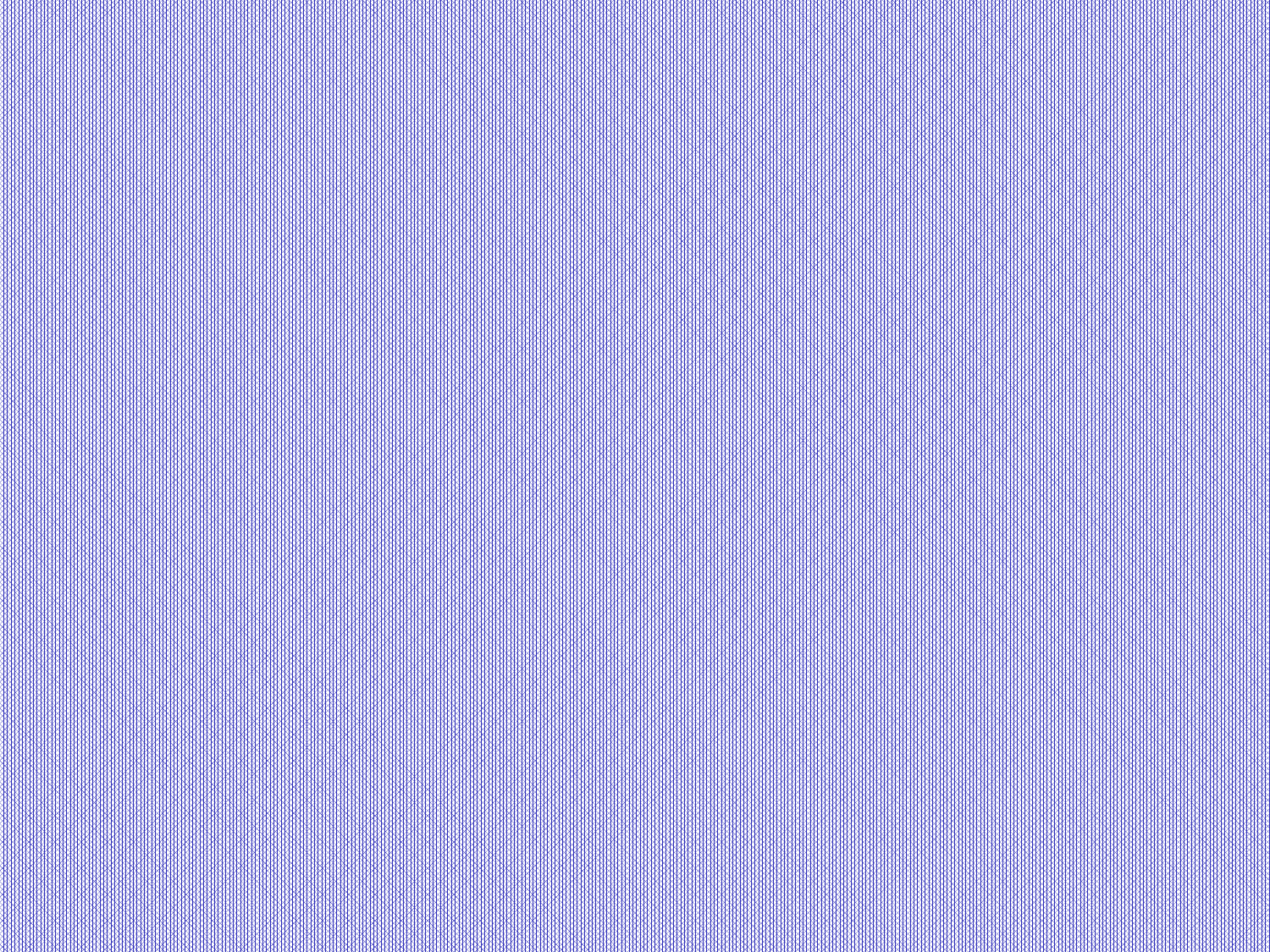

What is add acid
to the water